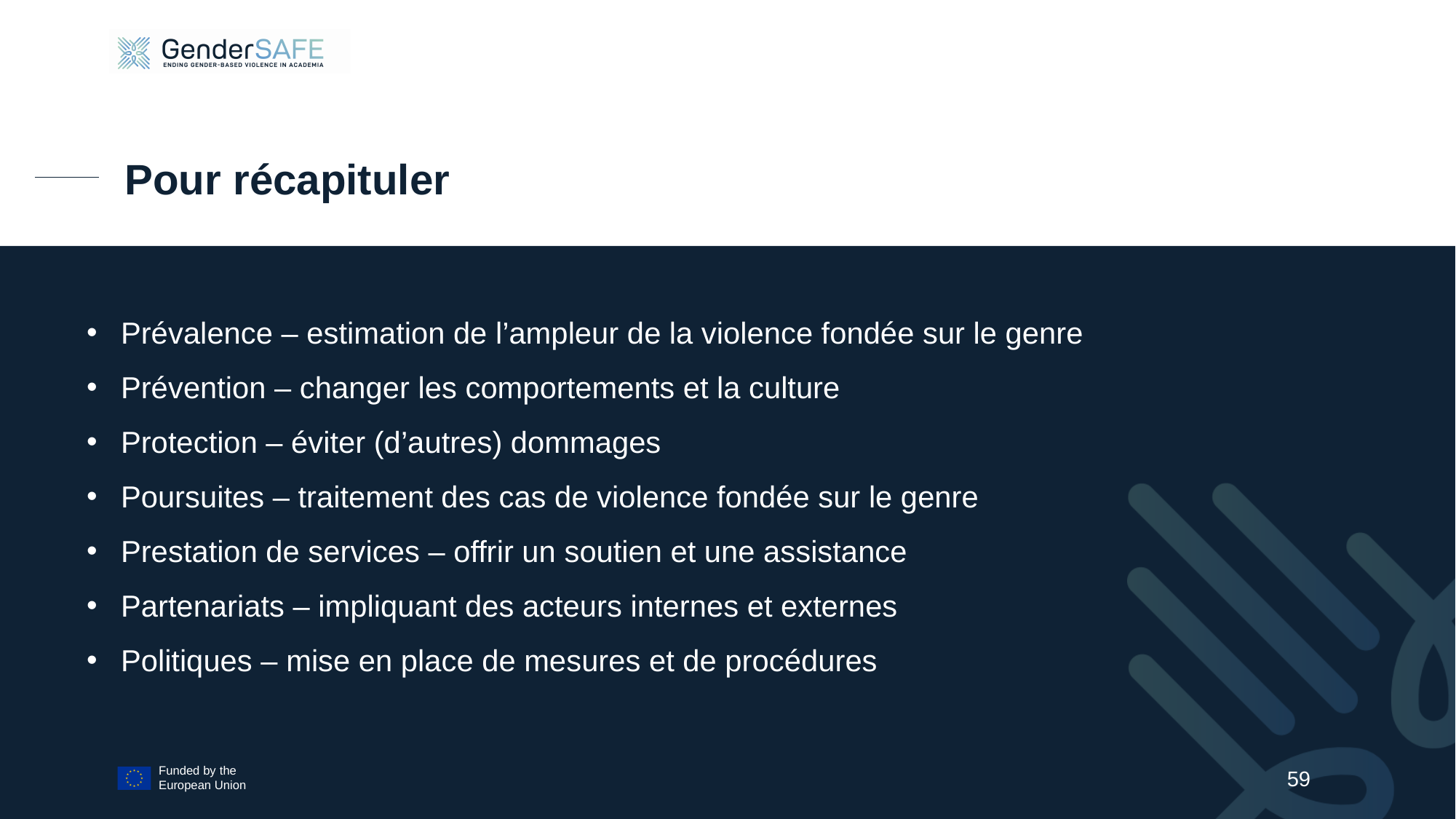

# Pour récapituler
Prévalence – estimation de l’ampleur de la violence fondée sur le genre
Prévention – changer les comportements et la culture
Protection – éviter (d’autres) dommages
Poursuites – traitement des cas de violence fondée sur le genre
Prestation de services – offrir un soutien et une assistance
Partenariats – impliquant des acteurs internes et externes
Politiques – mise en place de mesures et de procédures